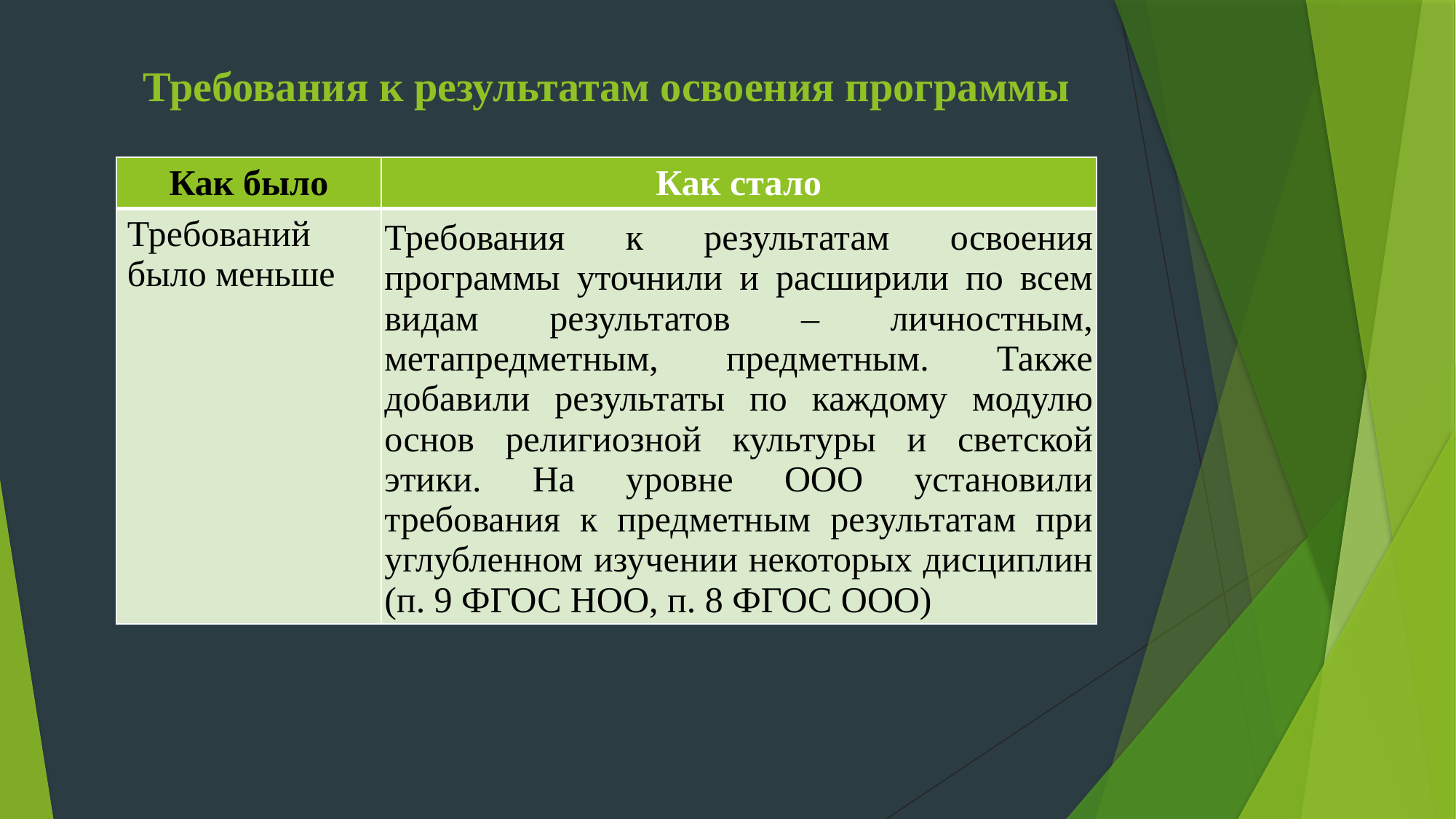

# Требования к результатам освоения программы
| Как было | Как стало |
| --- | --- |
| Требований было меньше | Требования к результатам освоения программы уточнили и расширили по всем видам результатов – личностным, метапредметным, предметным. Также добавили результаты по каждому модулю основ религиозной культуры и светской этики. На уровне ООО установили требования к предметным результатам при углубленном изучении некоторых дисциплин (п. 9 ФГОС НОО, п. 8 ФГОС ООО) |